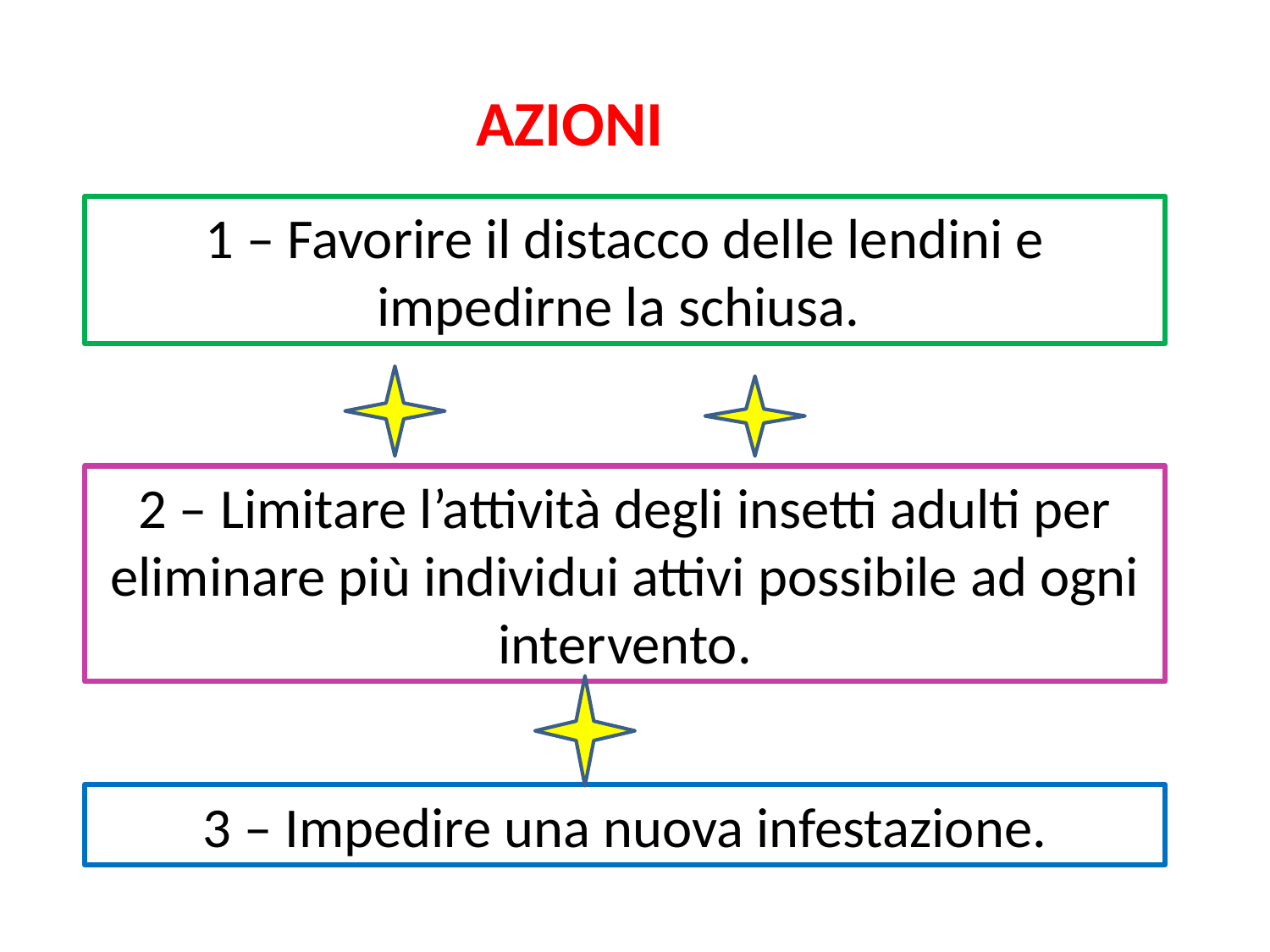

AZIONI
1 – Favorire il distacco delle lendini e impedirne la schiusa.

2 – Limitare l’attività degli insetti adulti per eliminare più individui attivi possibile ad ogni intervento.

3 – Impedire una nuova infestazione.